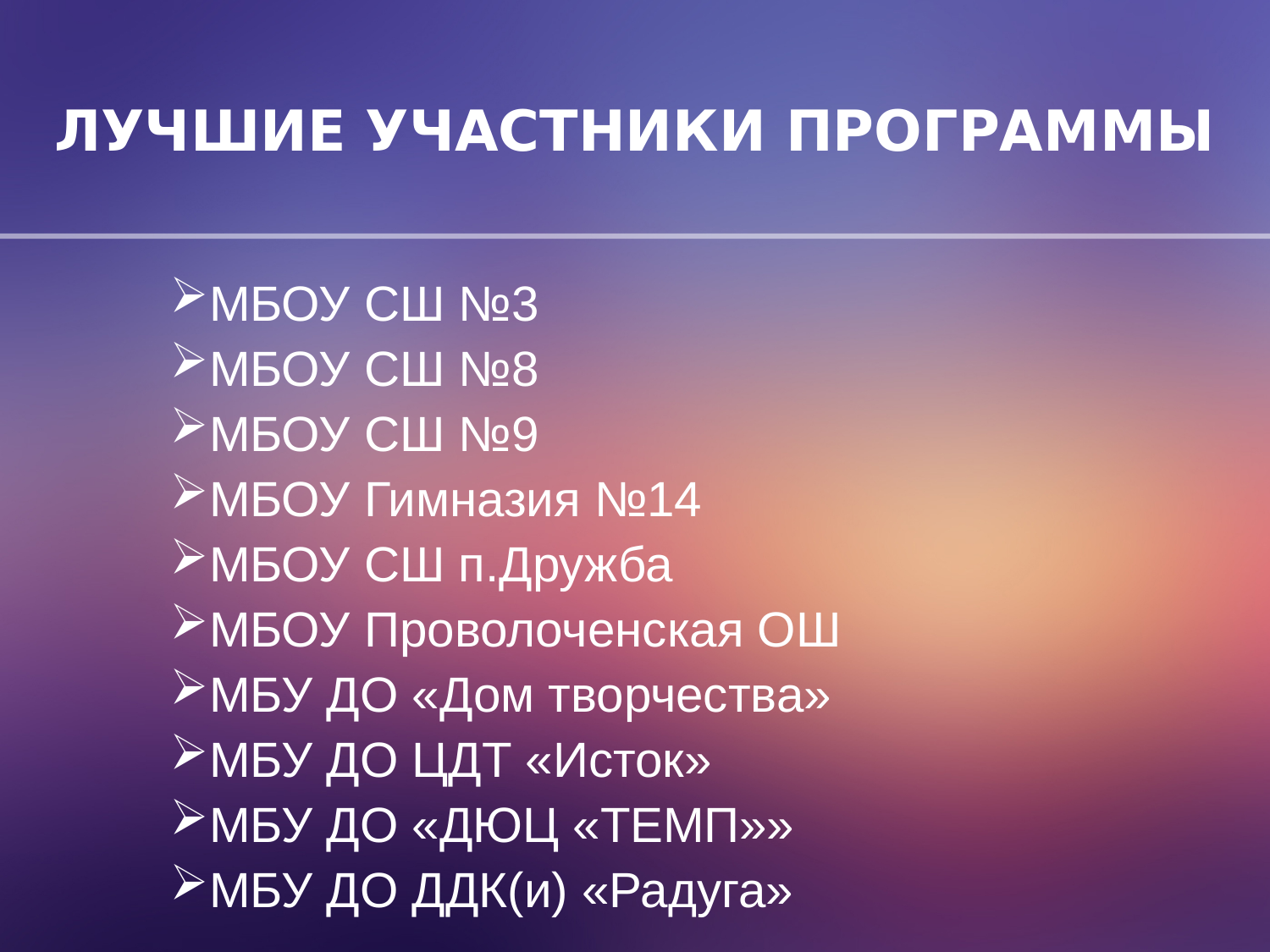

ЛУЧШИЕ УЧАСТНИКИ ПРОГРАММЫ
МБОУ СШ №3
МБОУ СШ №8
МБОУ СШ №9
МБОУ Гимназия №14
МБОУ СШ п.Дружба
МБОУ Проволоченская ОШ
МБУ ДО «Дом творчества»
МБУ ДО ЦДТ «Исток»
МБУ ДО «ДЮЦ «ТЕМП»»
МБУ ДО ДДК(и) «Радуга»